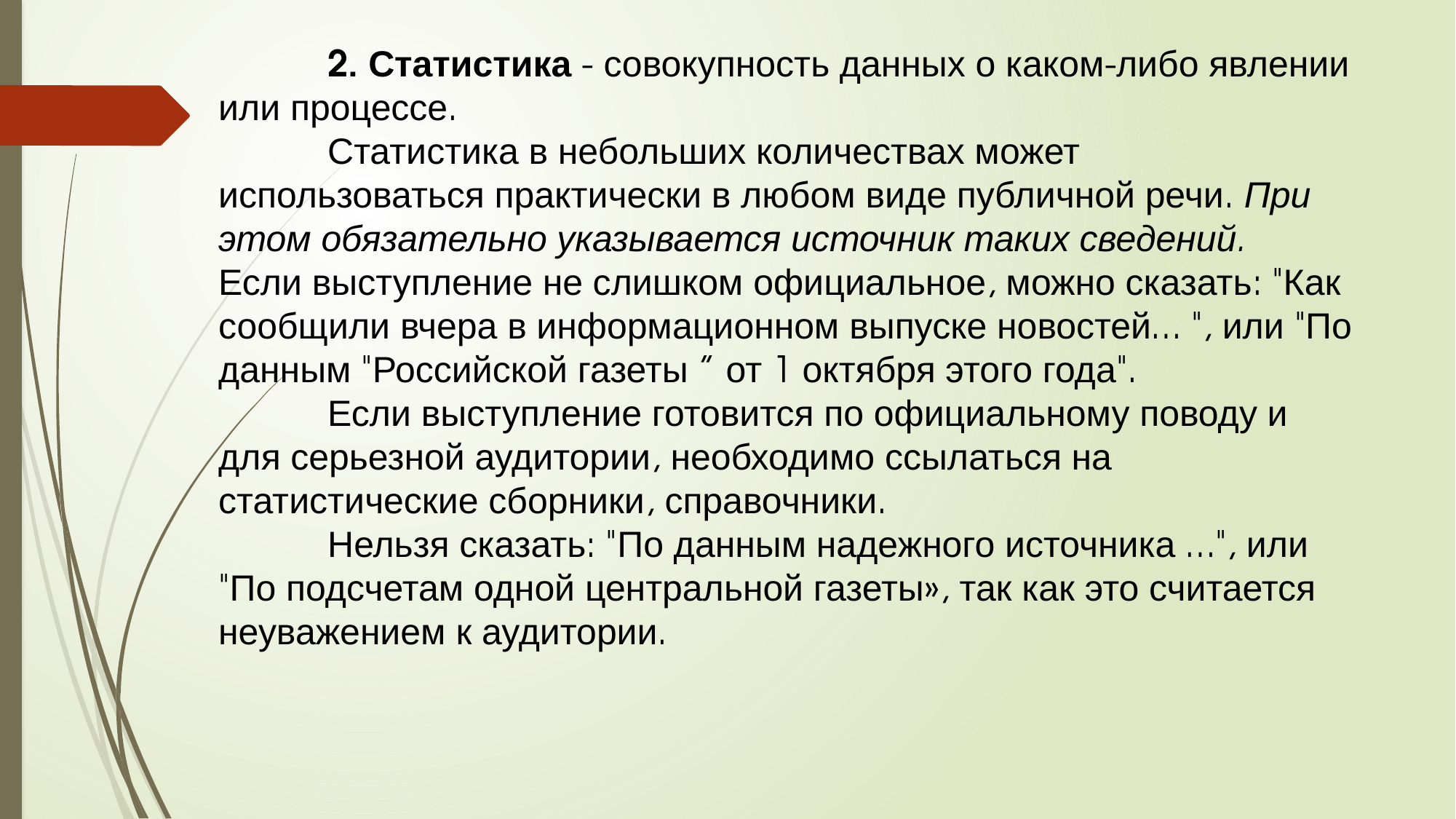

2. Статистика - совокупность данных о каком-либо явлении или процессе.
	Статистика в небольших количествах может использоваться практически в любом виде публичной речи. При этом обязательно указывается источник таких сведений. 	Если выступление не слишком официальное, можно сказать: "Как сообщили вчера в информационном выпуске новостей… ", или "По данным "Российской газеты ” от 1 октября этого года".
	Если выступление готовится по официальному поводу и для серьезной аудитории, необходимо ссылаться на статистические сборники, справочники.
	Нельзя сказать: "По данным надежного источника …", или "По подсчетам одной центральной газеты», так как это считается неуважением к аудитории.